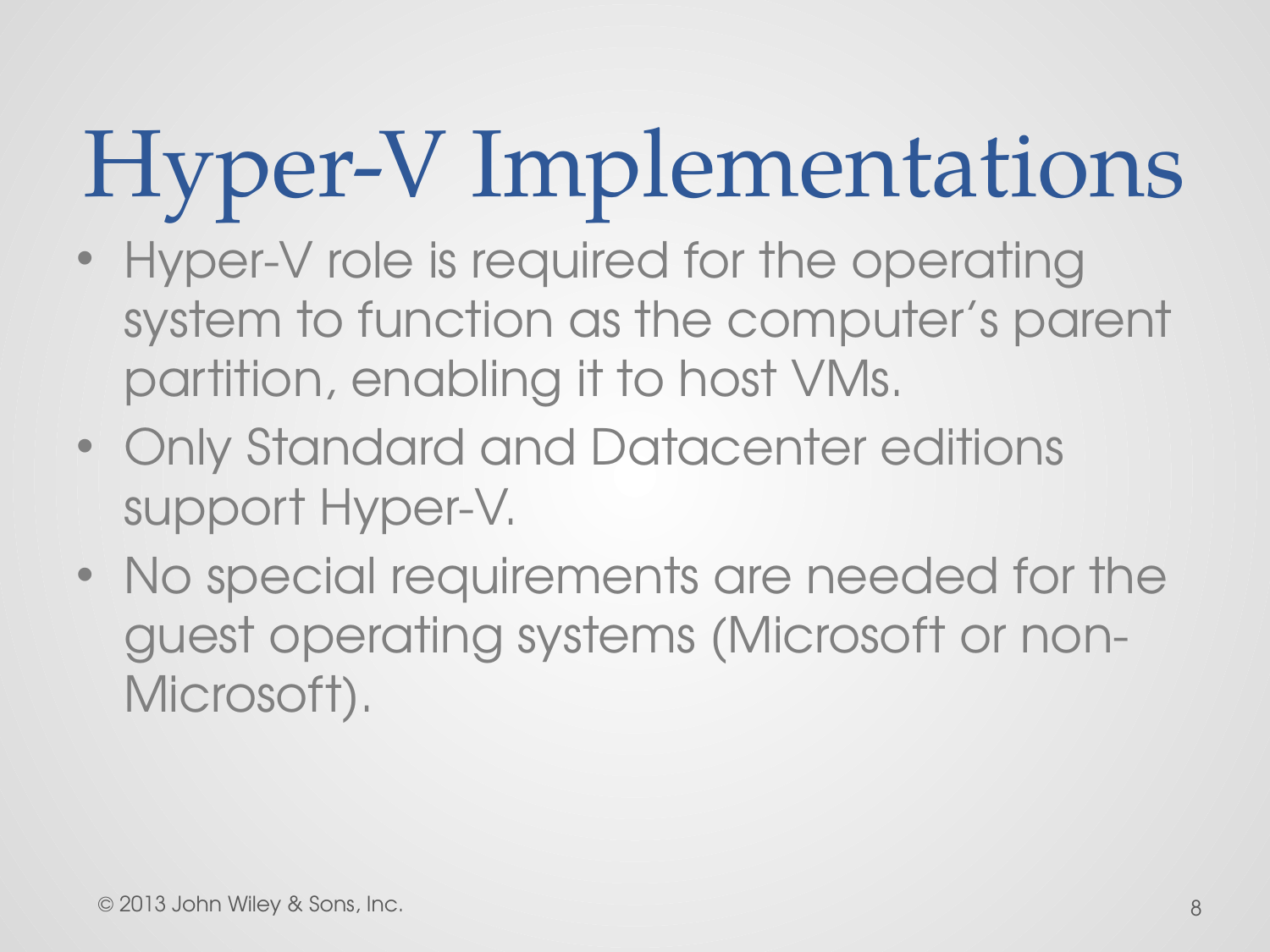

# Hyper-V Implementations
Hyper-V role is required for the operating system to function as the computer’s parent partition, enabling it to host VMs.
Only Standard and Datacenter editions support Hyper-V.
No special requirements are needed for the guest operating systems (Microsoft or non-Microsoft).
© 2013 John Wiley & Sons, Inc.
8